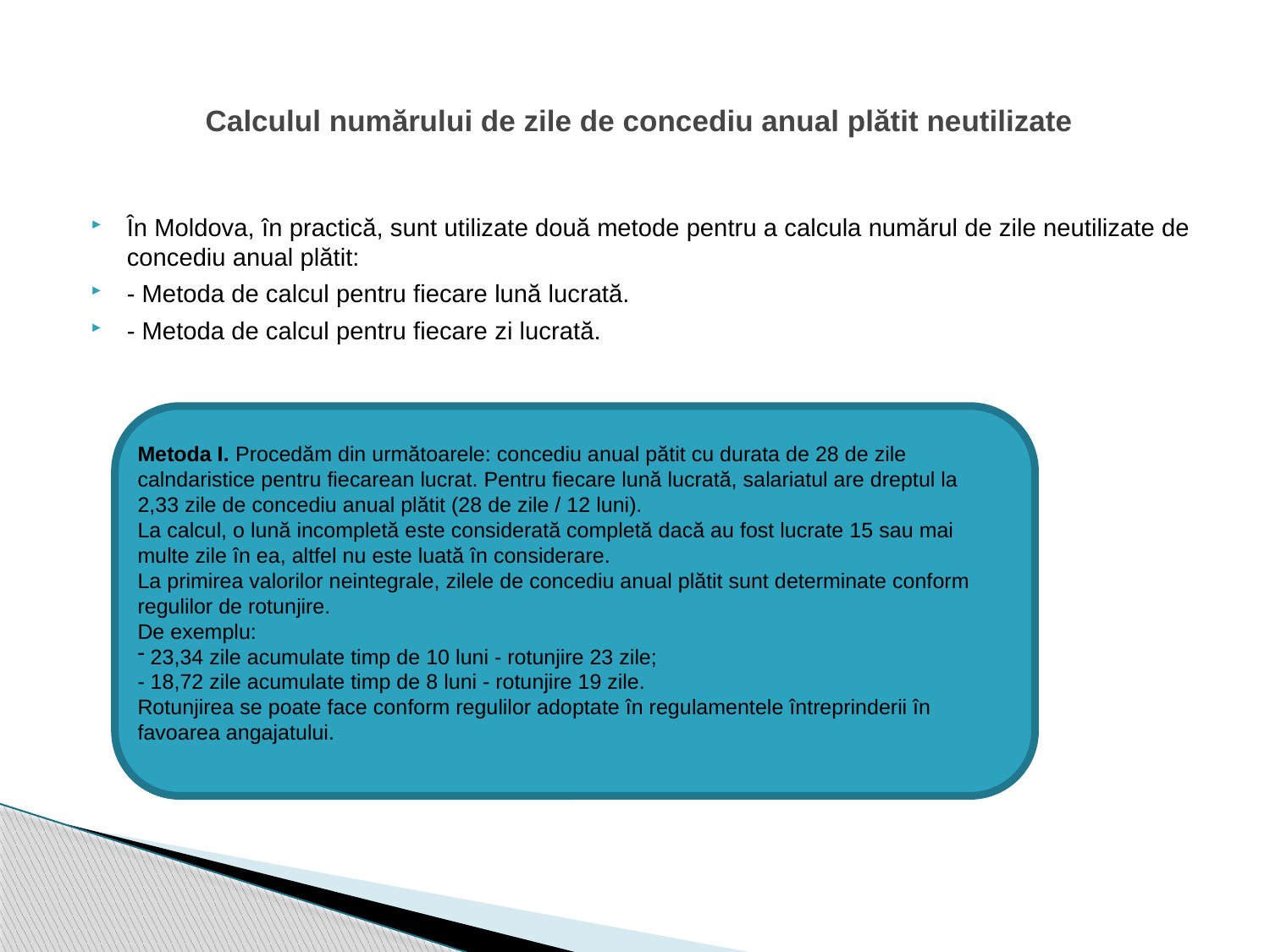

# Calculul numărului de zile de concediu anual plătit neutilizate
În Moldova, în practică, sunt utilizate două metode pentru a calcula numărul de zile neutilizate de concediu anual plătit:
- Metoda de calcul pentru fiecare lună lucrată.
- Metoda de calcul pentru fiecare zi lucrată.

Metoda I. Procedăm din următoarele: concediu anual pătit cu durata de 28 de zile calndaristice pentru fiecarean lucrat. Pentru fiecare lună lucrată, salariatul are dreptul la 2,33 zile de concediu anual plătit (28 de zile / 12 luni).
La calcul, o lună incompletă este considerată completă dacă au fost lucrate 15 sau mai multe zile în ea, altfel nu este luată în considerare.
La primirea valorilor neintegrale, zilele de concediu anual plătit sunt determinate conform regulilor de rotunjire.
De exemplu:
 23,34 zile acumulate timp de 10 luni - rotunjire 23 zile;
- 18,72 zile acumulate timp de 8 luni - rotunjire 19 zile.
Rotunjirea se poate face conform regulilor adoptate în regulamentele întreprinderii în favoarea angajatului.